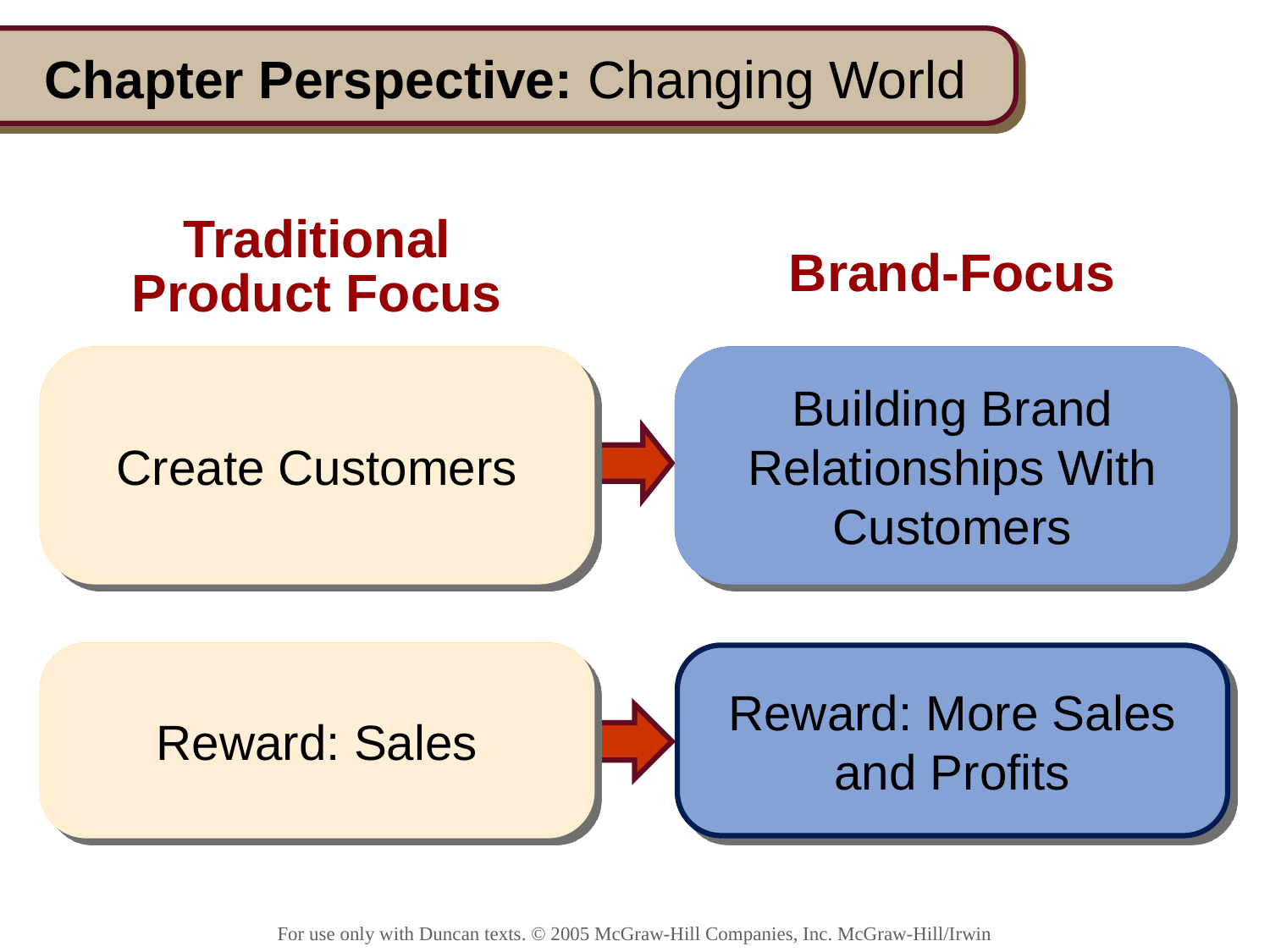

# Chapter Perspective: Changing World
Traditional
Product Focus
Brand-Focus
Create Customers
Create Customers
Building Brand Relationships With Customers

Building Brand Relationships With Customers
Reward: Sales
Reward: Sales
Reward: More Sales and Profits